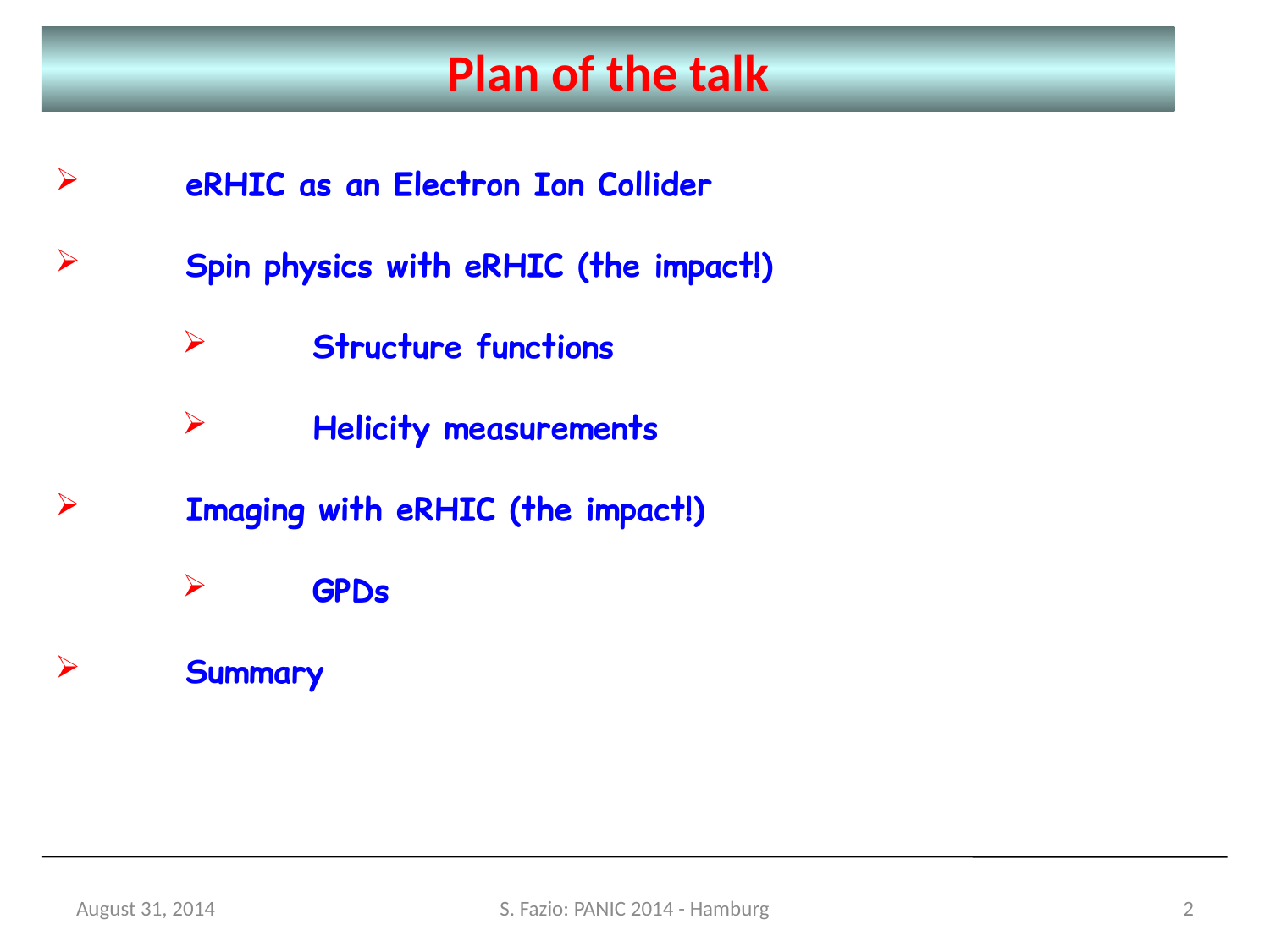

Plan of the talk
eRHIC as an Electron Ion Collider
Spin physics with eRHIC (the impact!)
Structure functions
Helicity measurements
Imaging with eRHIC (the impact!)
GPDs
Summary

August 31, 2014
S. Fazio: PANIC 2014 - Hamburg
2